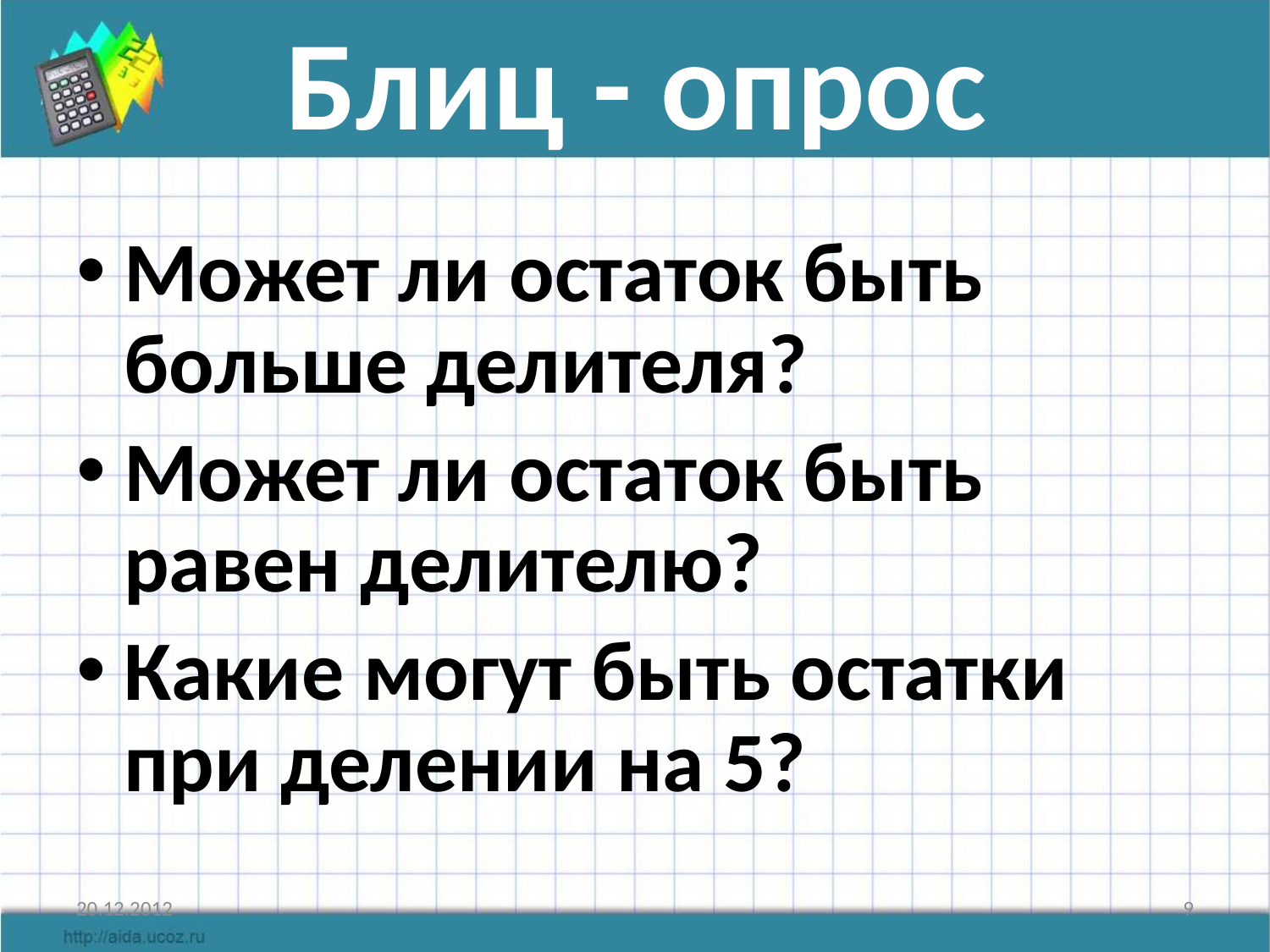

# Блиц - опрос
Может ли остаток быть больше делителя?
Может ли остаток быть равен делителю?
Какие могут быть остатки при делении на 5?

20.12.2012
9